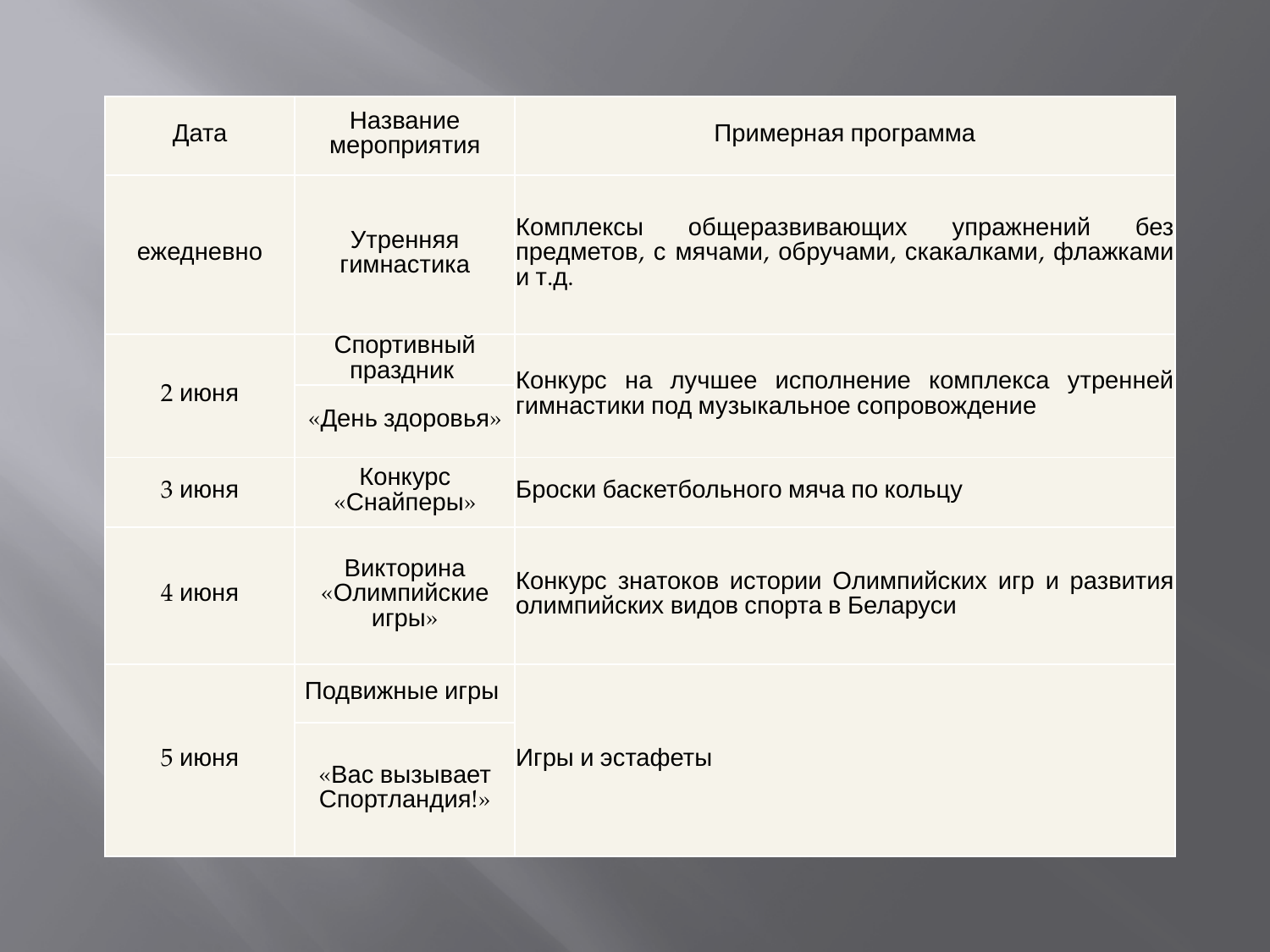

| Дата | Название мероприятия | Примерная программа |
| --- | --- | --- |
| ежедневно | Утренняя гимнастика | Комплексы общеразвивающих упражнений без предметов, с мячами, обручами, скакалками, флажками и т.д. |
| 2 июня | Спортивный праздник | Конкурс на лучшее исполнение комплекса утренней гимнастики под музыкальное сопровождение |
|  | «День здоровья» |  |
| 3 июня | Конкурс «Снайперы» | Броски баскетбольного мяча по кольцу |
| 4 июня | Викторина «Олимпийские игры» | Конкурс знатоков истории Олимпийских игр и развития олимпийских видов спорта в Беларуси |
| 5 июня | Подвижные игры | Игры и эстафеты |
|  | «Вас вызывает Спортландия!» |  |